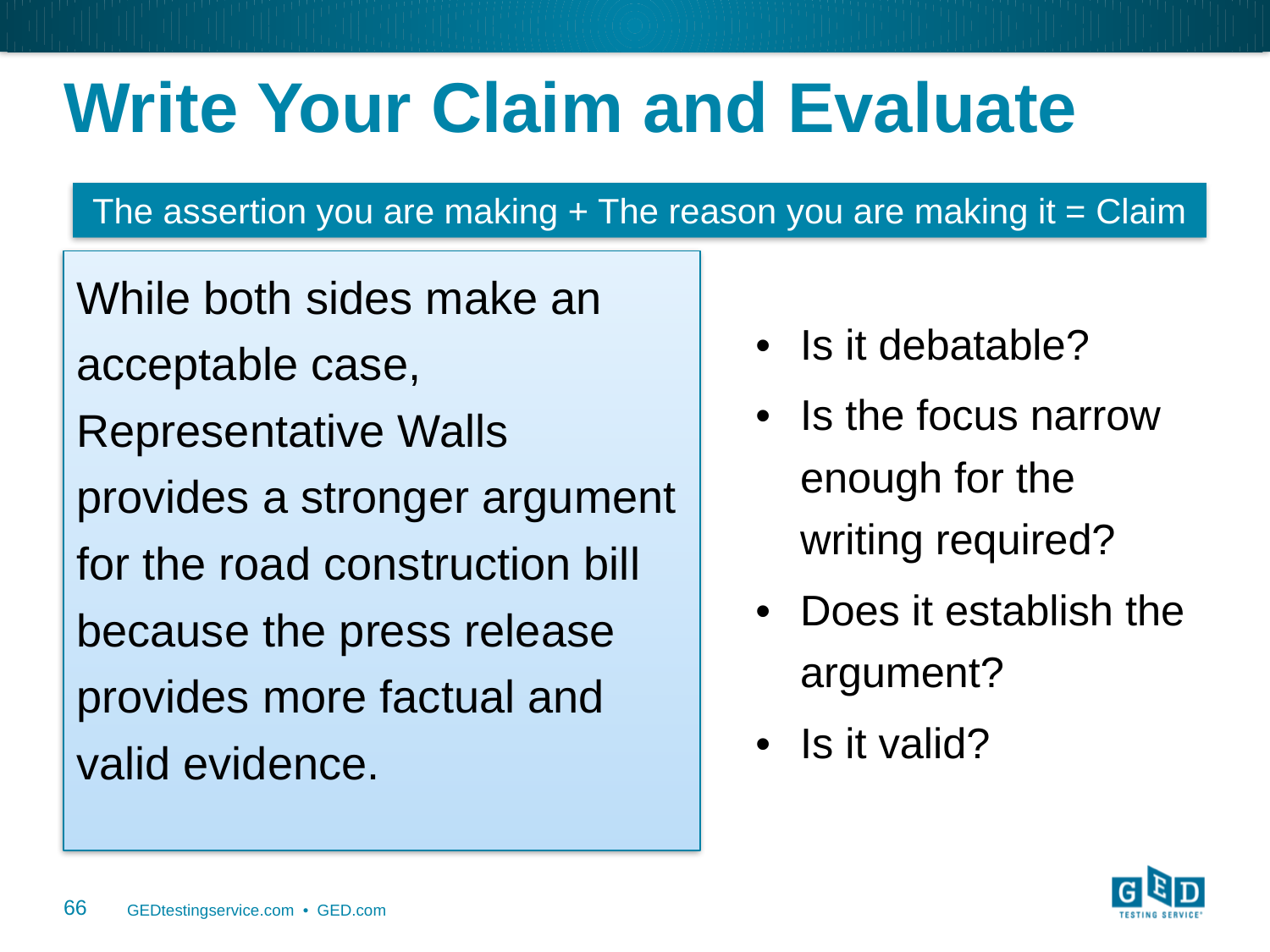

# Write Your Claim and Evaluate
The assertion you are making + The reason you are making it = Claim
While both sides make an acceptable case, Representative Walls provides a stronger argument for the road construction bill because the press release provides more factual and valid evidence.
Is it debatable?
Is the focus narrow enough for the writing required?
Does it establish the argument?
Is it valid?

66